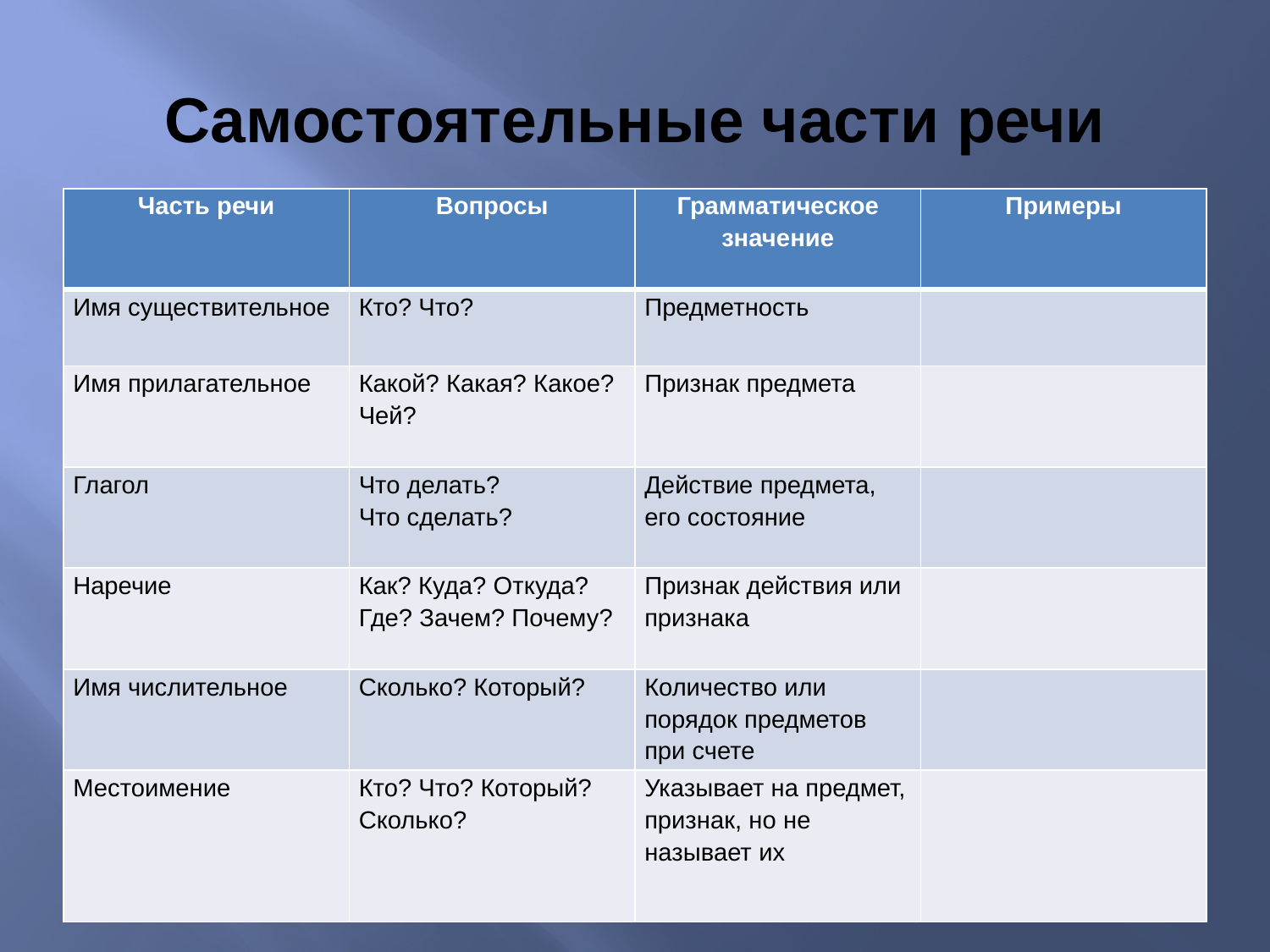

# Самостоятельные части речи
| Часть речи | Вопросы | Грамматическое значение | Примеры |
| --- | --- | --- | --- |
| Имя существительное | Кто? Что? | Предметность |  |
| Имя прилагательное | Какой? Какая? Какое? Чей? | Признак предмета |  |
| Глагол | Что делать? Что сделать? | Действие предмета, его состояние |  |
| Наречие | Как? Куда? Откуда? Где? Зачем? Почему? | Признак действия или признака |  |
| Имя числительное | Сколько? Который? | Количество или порядок предметов при счете |  |
| Местоимение | Кто? Что? Который? Сколько? | Указывает на предмет, признак, но не называет их |  |